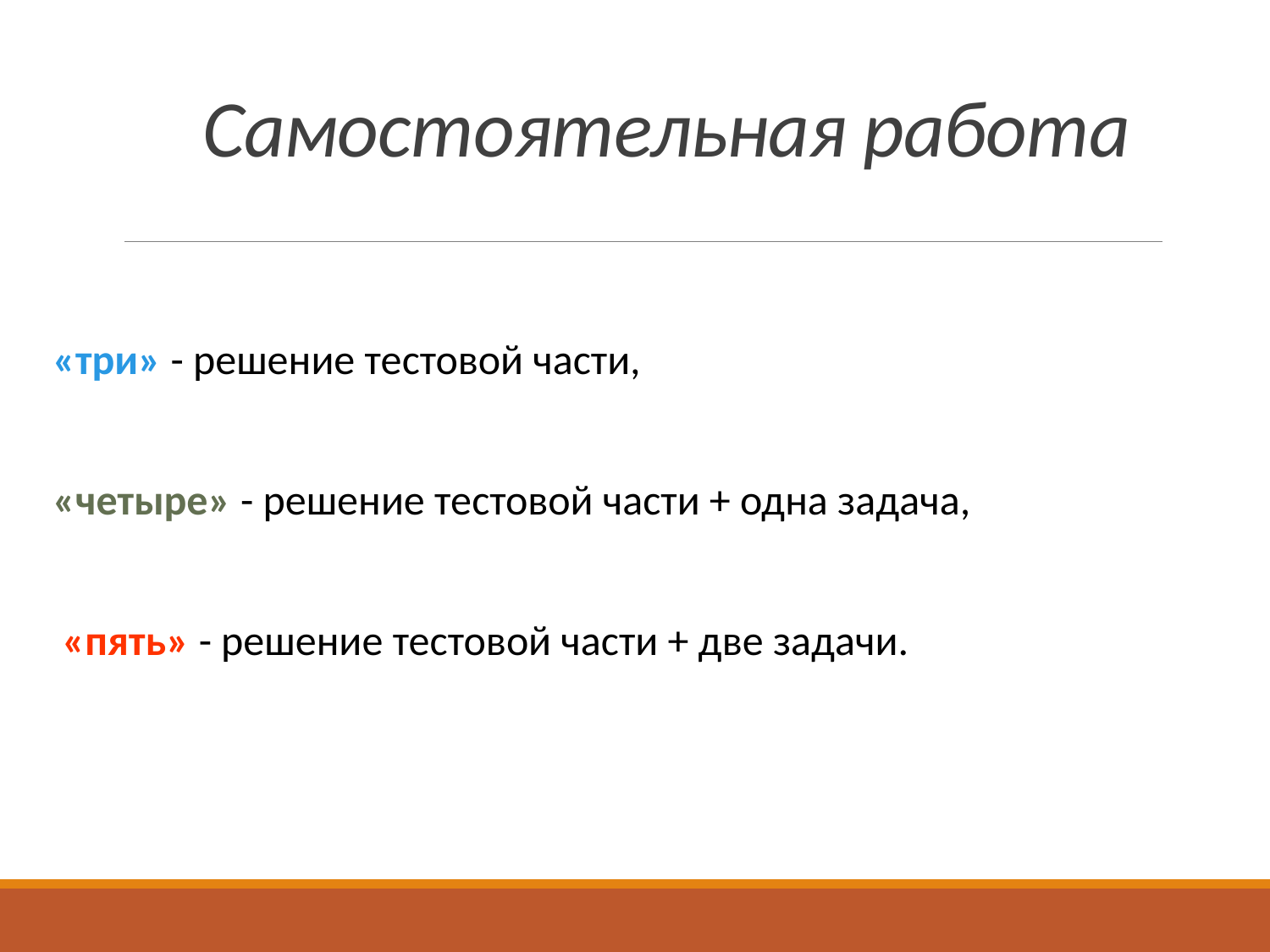

# Самостоятельная работа

«три» - решение тестовой части,

«четыре» - решение тестовой части + одна задача,

 «пять» - решение тестовой части + две задачи.